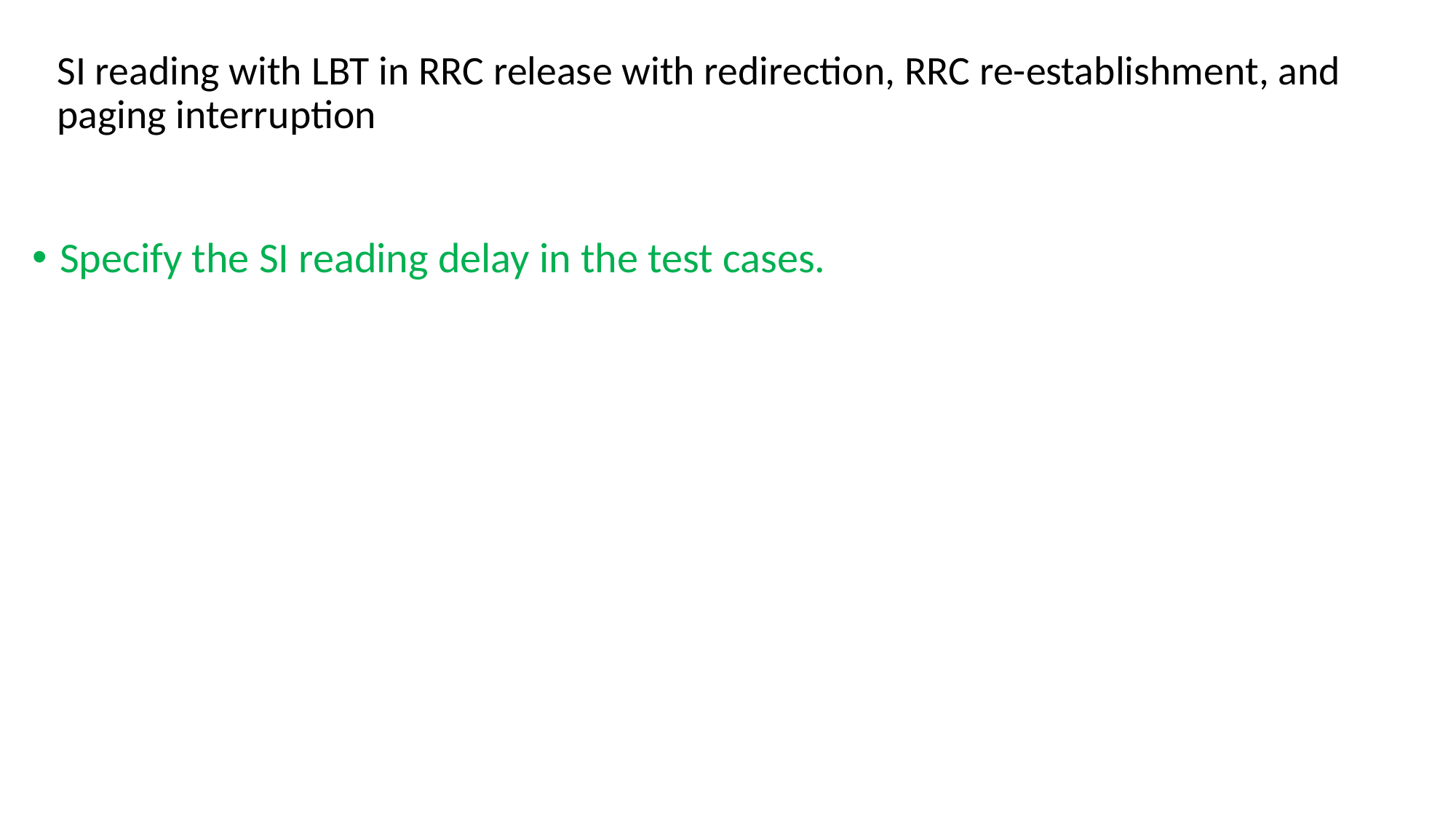

# SI reading with LBT in RRC release with redirection, RRC re-establishment, and paging interruption

Specify the SI reading delay in the test cases.